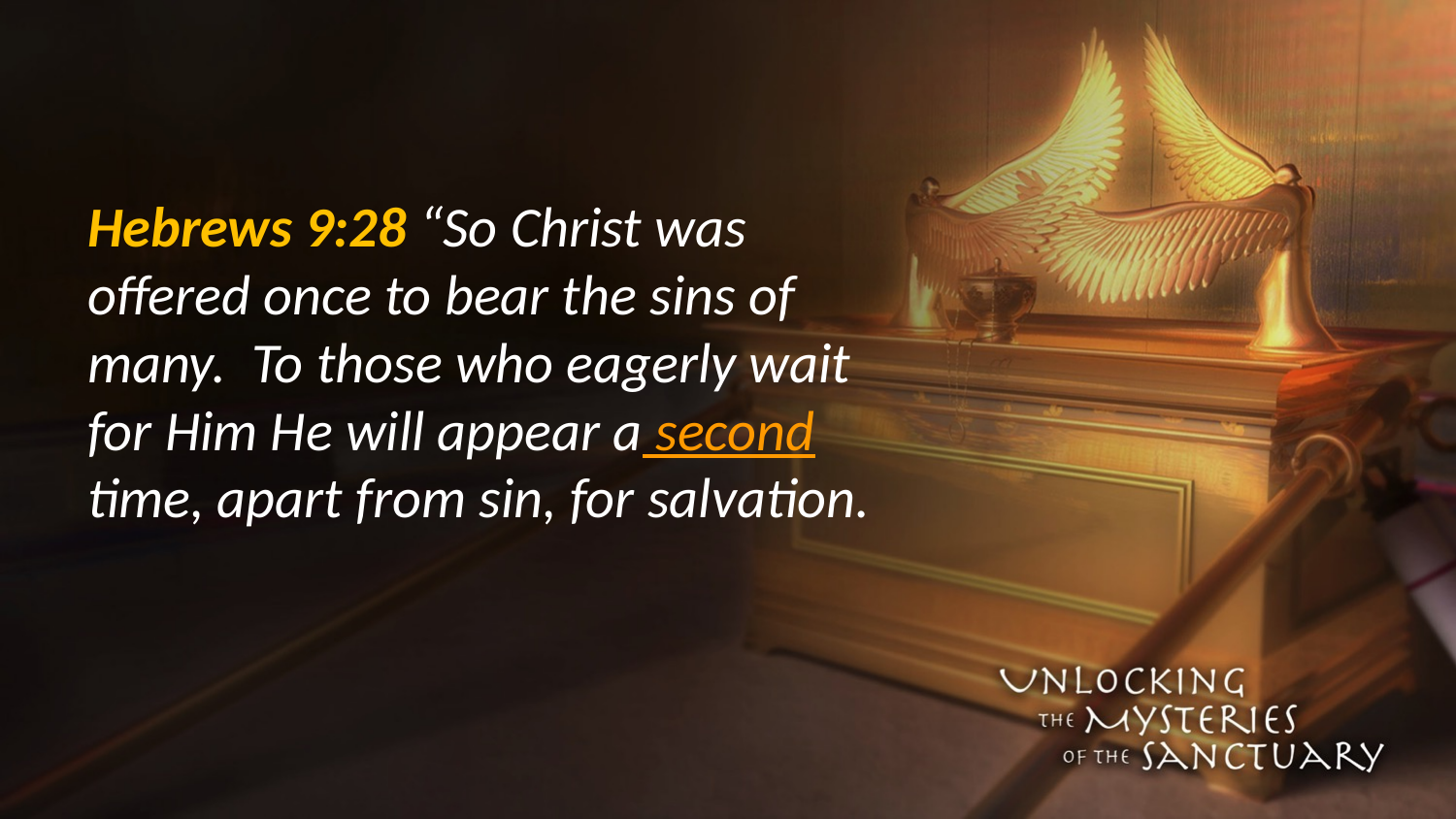

#
Hebrews 9:28 “So Christ was offered once to bear the sins of many.  To those who eagerly wait for Him He will appear a second time, apart from sin, for salvation.